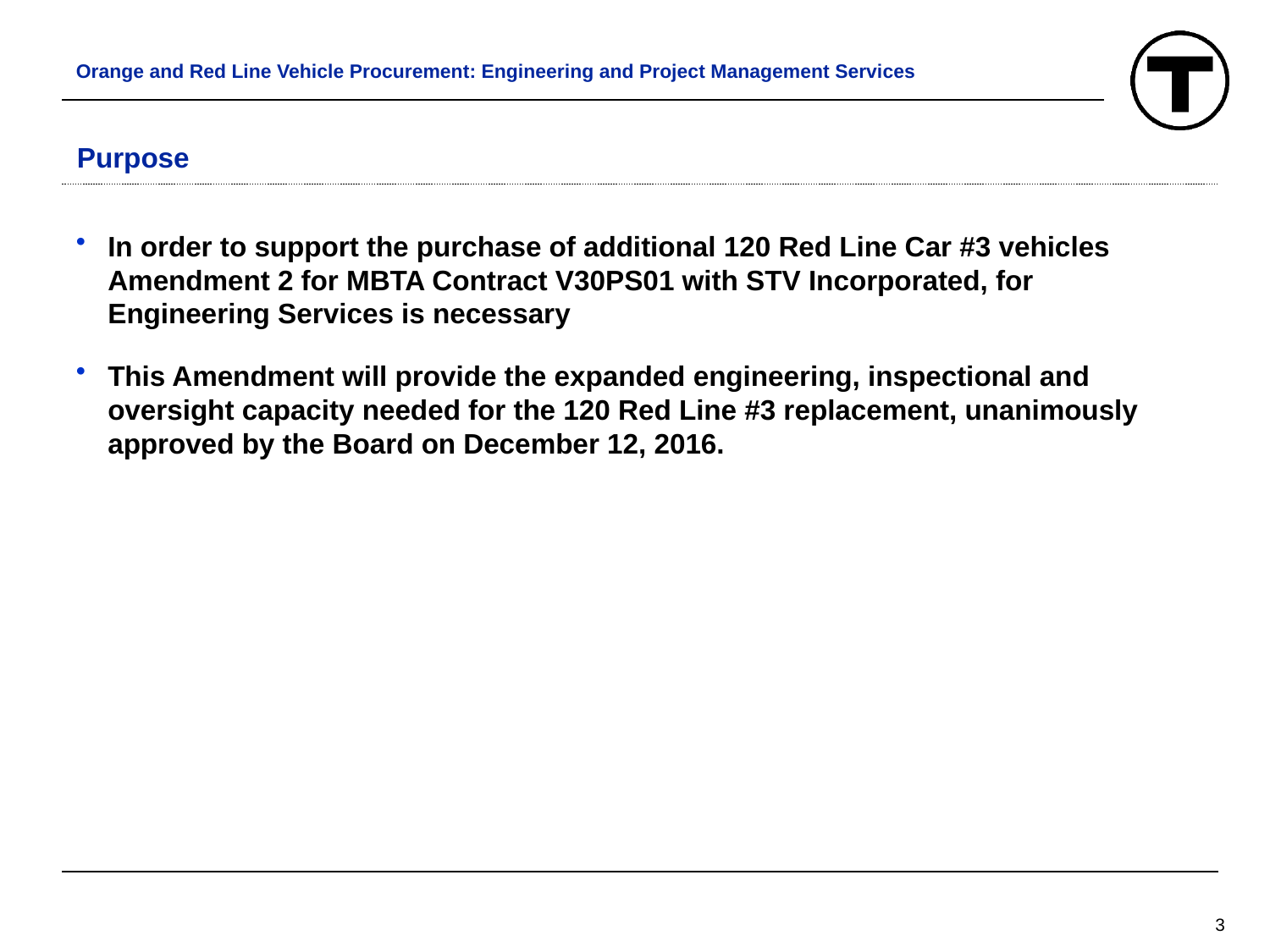

Orange and Red Line Vehicle Procurement: Engineering and Project Management Services
# Purpose
In order to support the purchase of additional 120 Red Line Car #3 vehicles Amendment 2 for MBTA Contract V30PS01 with STV Incorporated, for Engineering Services is necessary
This Amendment will provide the expanded engineering, inspectional and oversight capacity needed for the 120 Red Line #3 replacement, unanimously approved by the Board on December 12, 2016.